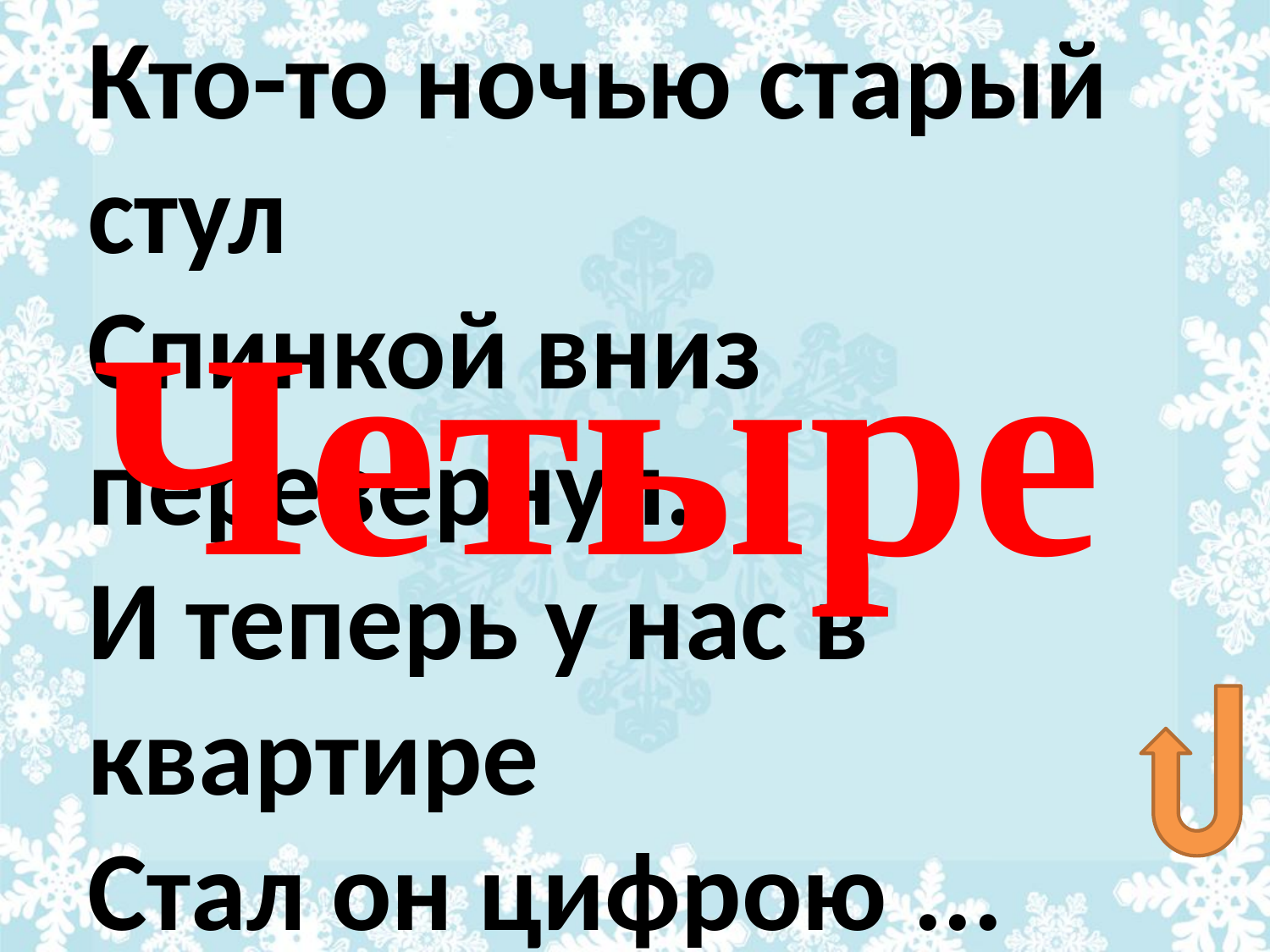

Кто-то ночью старый стул
Спинкой вниз перевернул.
И теперь у нас в квартире
Стал он цифрою ...
Четыре